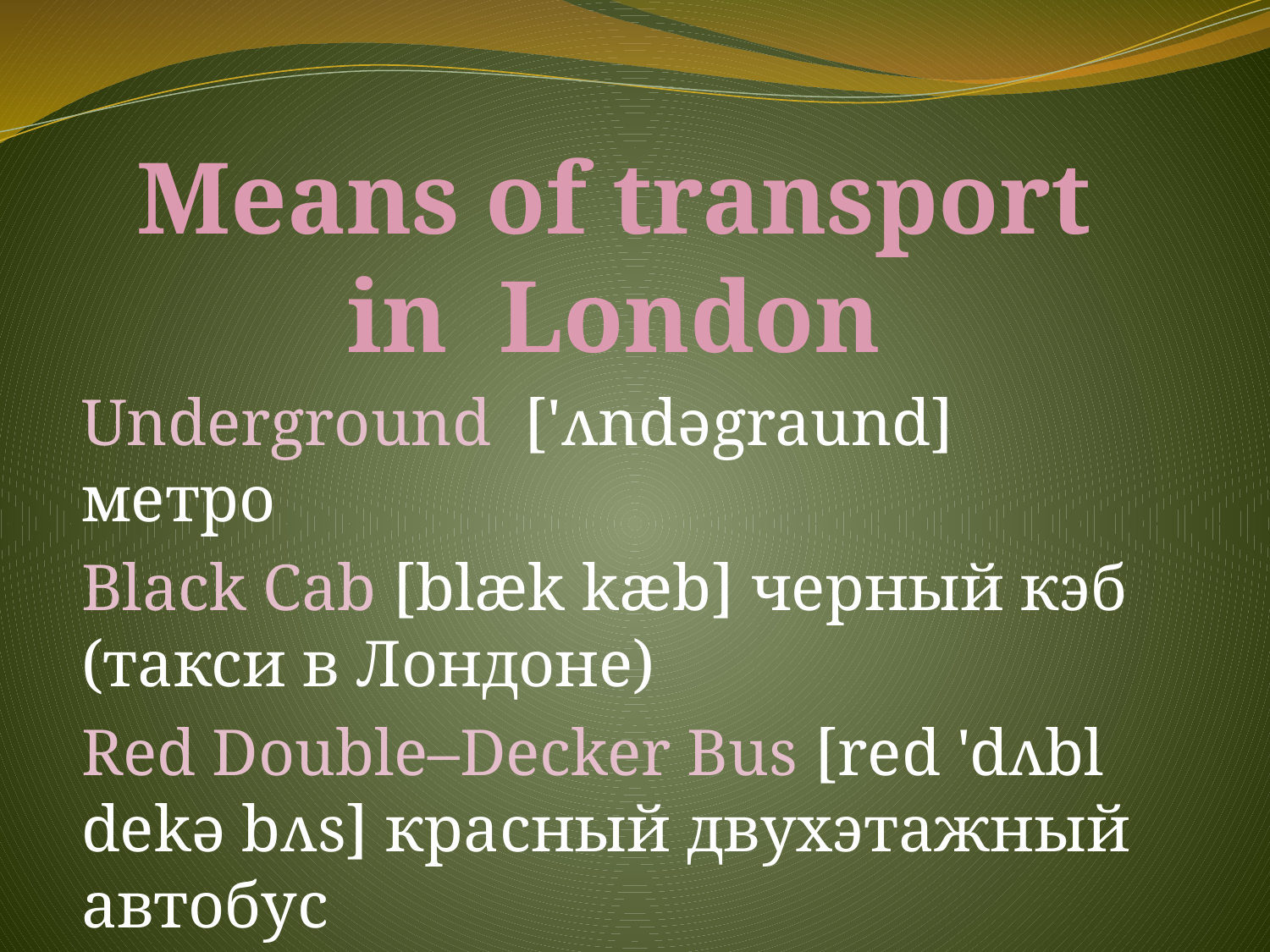

# Means of transport in  London
Underground  ['ʌndəgraund] метро
Black Cab [blæk kæb] черный кэб (такси в Лондоне)
Red Double–Decker Bus [red 'dʌbl dekə bʌs] красный двухэтажный автобус